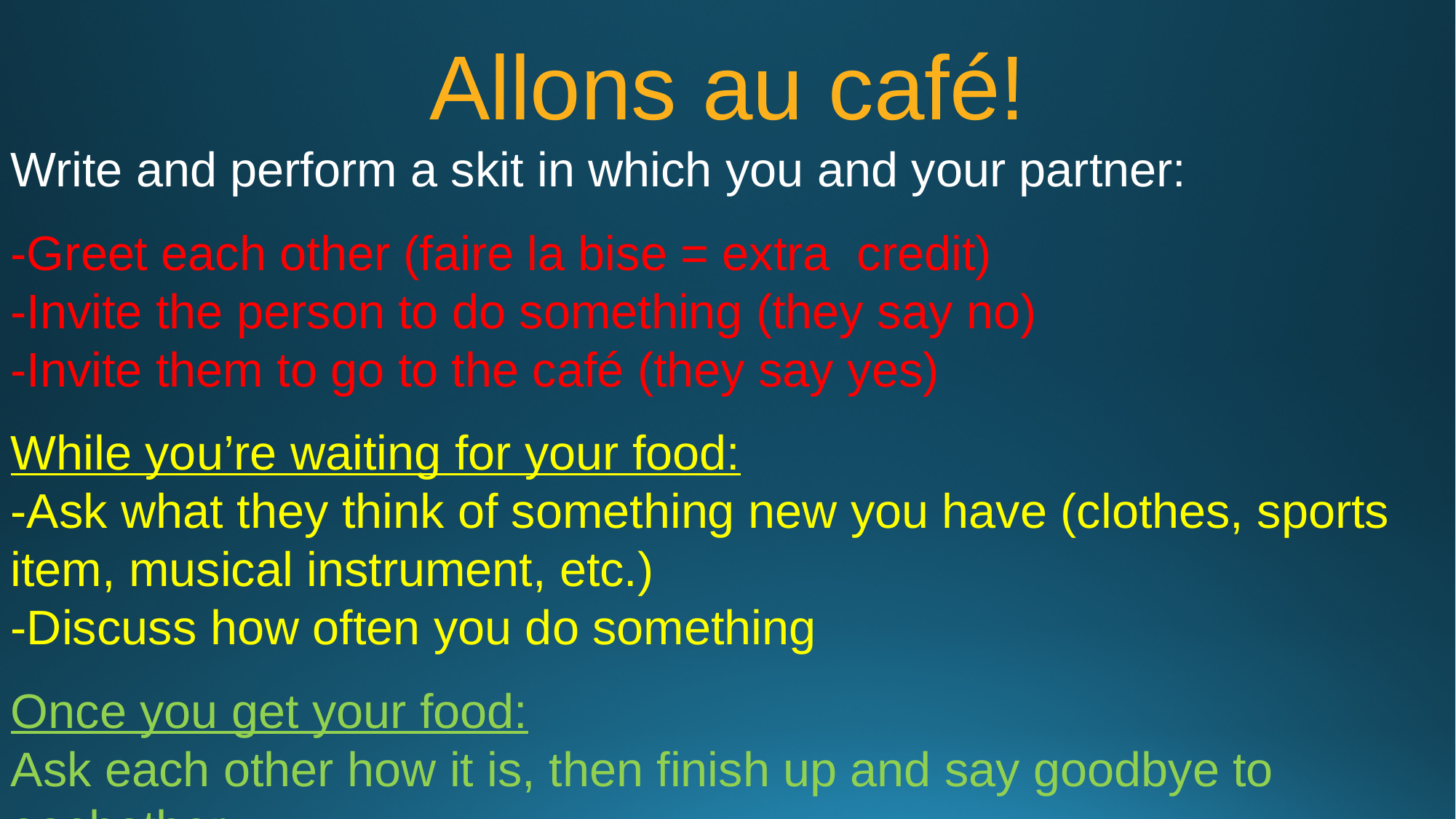

Allons au café!
Write and perform a skit in which you and your partner:

-Greet each other (faire la bise = extra  credit)
-Invite the person to do something (they say no)
-Invite them to go to the café (they say yes)

While you’re waiting for your food:
-Ask what they think of something new you have (clothes, sports item, musical instrument, etc.)
-Discuss how often you do something

Once you get your food:
Ask each other how it is, then finish up and say goodbye to eachother